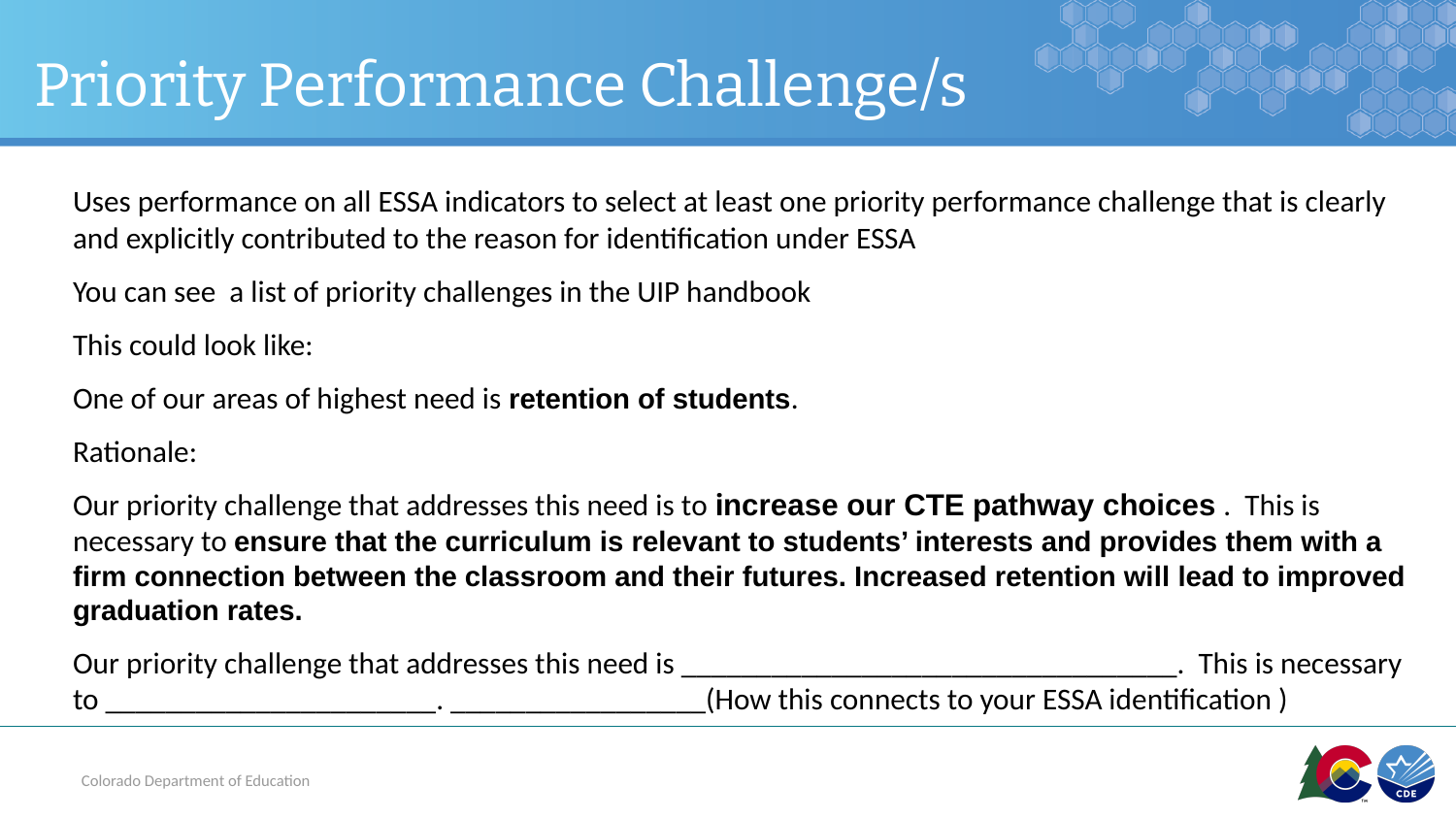

# Priority Performance Challenge/s
Uses performance on all ESSA indicators to select at least one priority performance challenge that is clearly and explicitly contributed to the reason for identification under ESSA
You can see  a list of priority challenges in the UIP handbook
This could look like:
One of our areas of highest need is retention of students.
Rationale:
Our priority challenge that addresses this need is to increase our CTE pathway choices .  This is necessary to ensure that the curriculum is relevant to students’ interests and provides them with a firm connection between the classroom and their futures. Increased retention will lead to improved graduation rates.
Our priority challenge that addresses this need is _________________________________.  This is necessary to ______________________. _________________(How this connects to your ESSA identification )